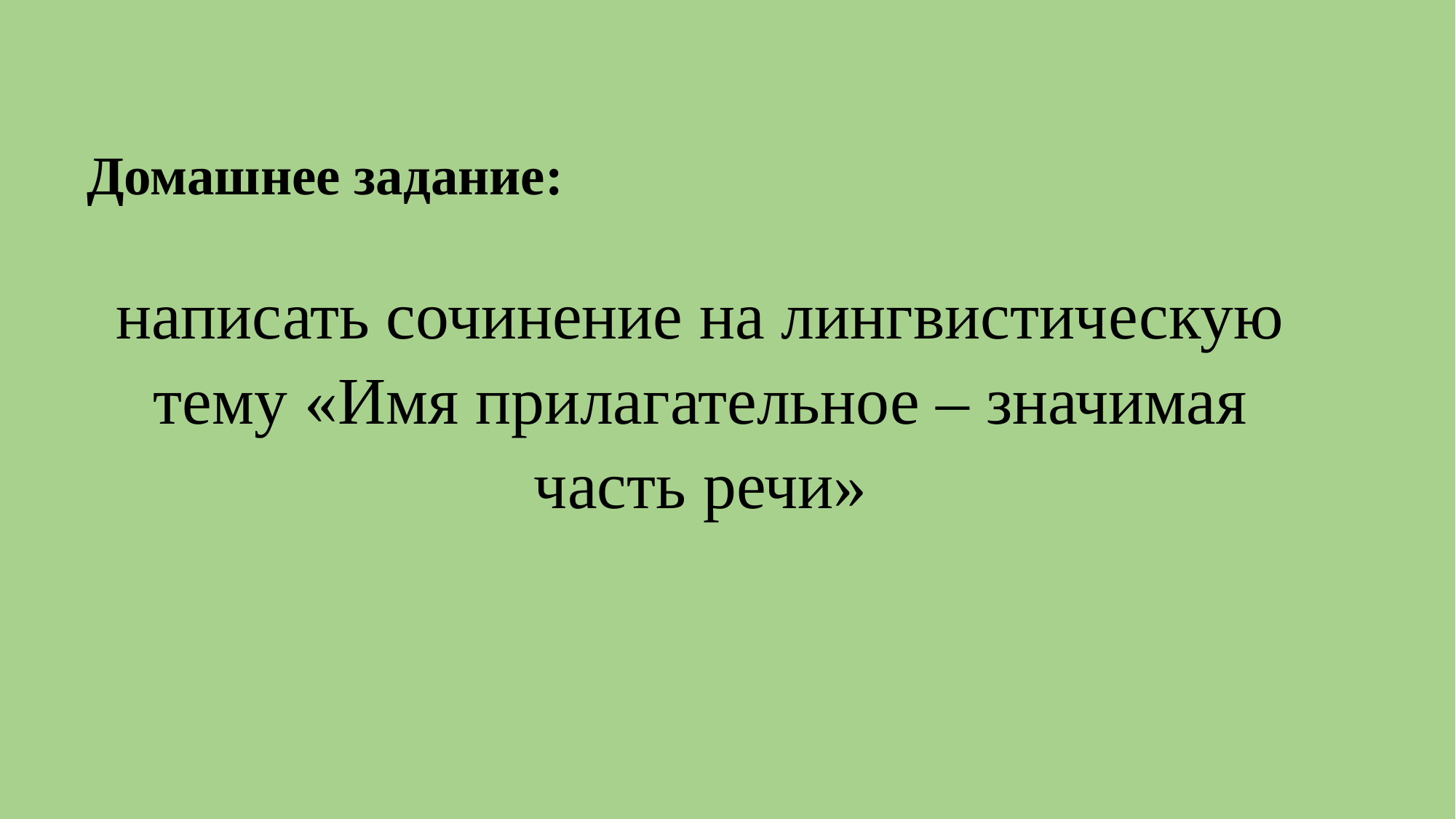

| Домашнее задание: написать сочинение на лингвистическую тему «Имя прилагательное – значимая часть речи» |
| --- |